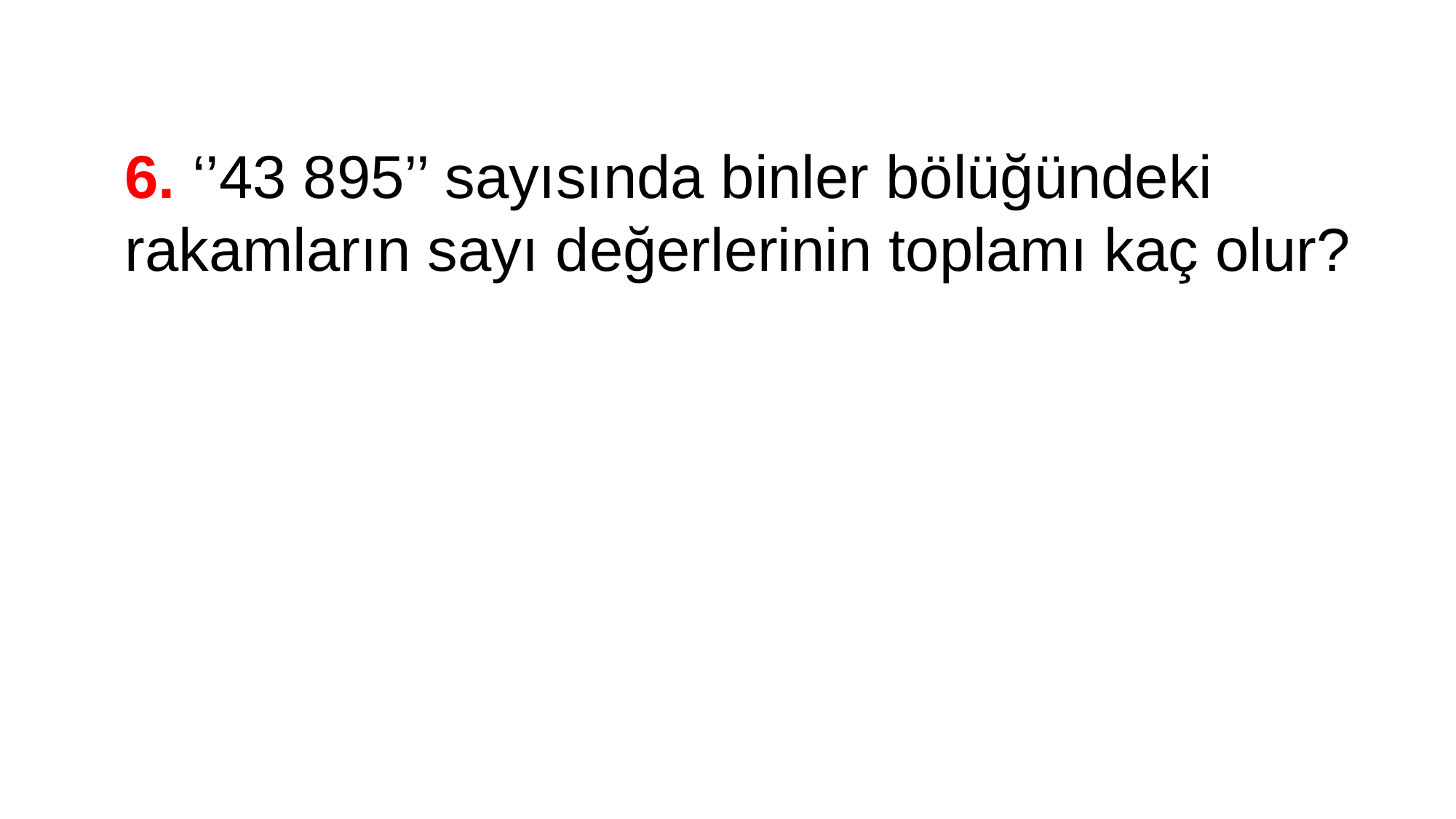

6. ‘’43 895’’ sayısında binler bölüğündeki rakamların sayı değerlerinin toplamı kaç olur?